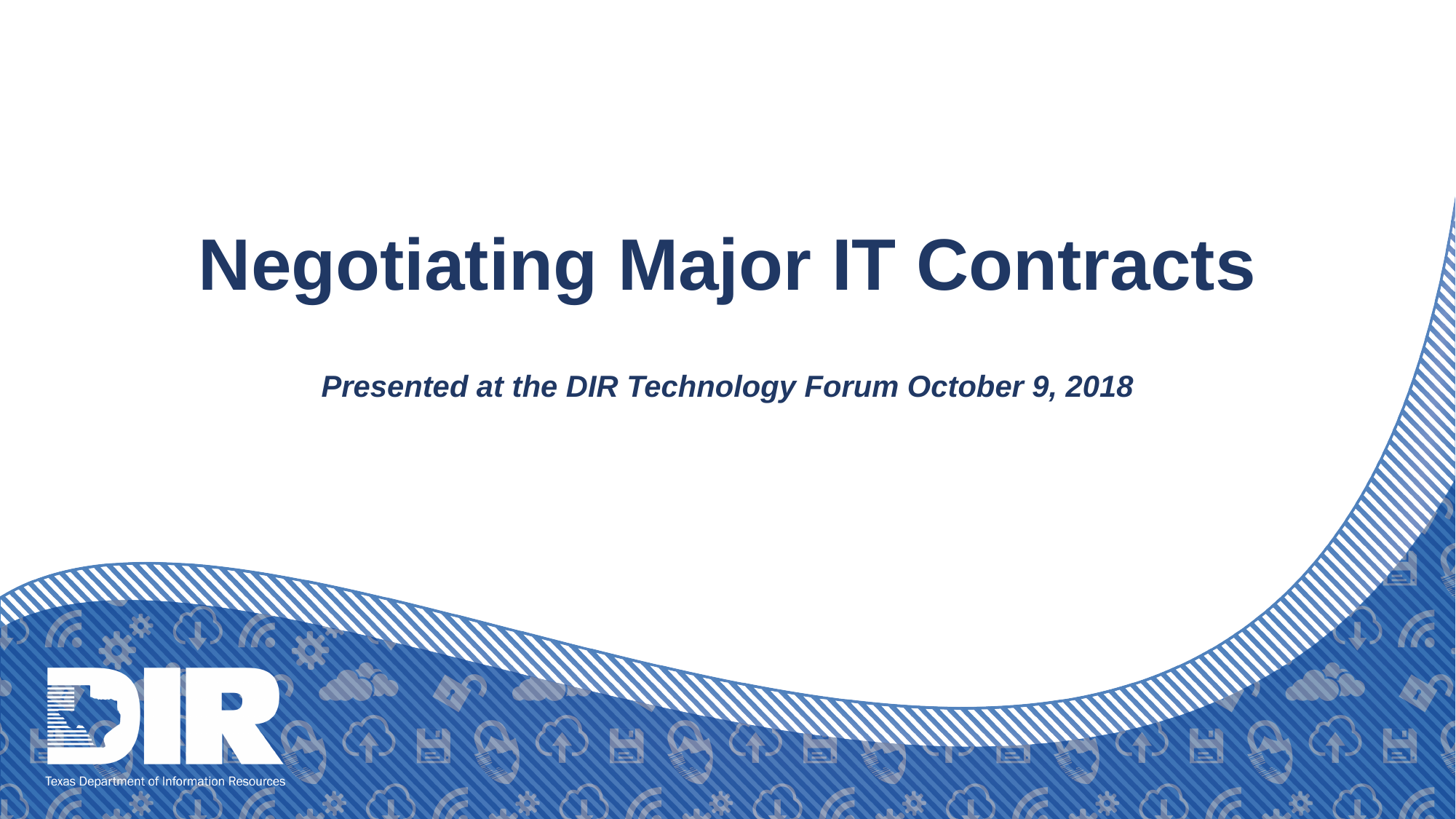

# Negotiating Major IT Contracts Presented at the DIR Technology Forum October 9, 2018